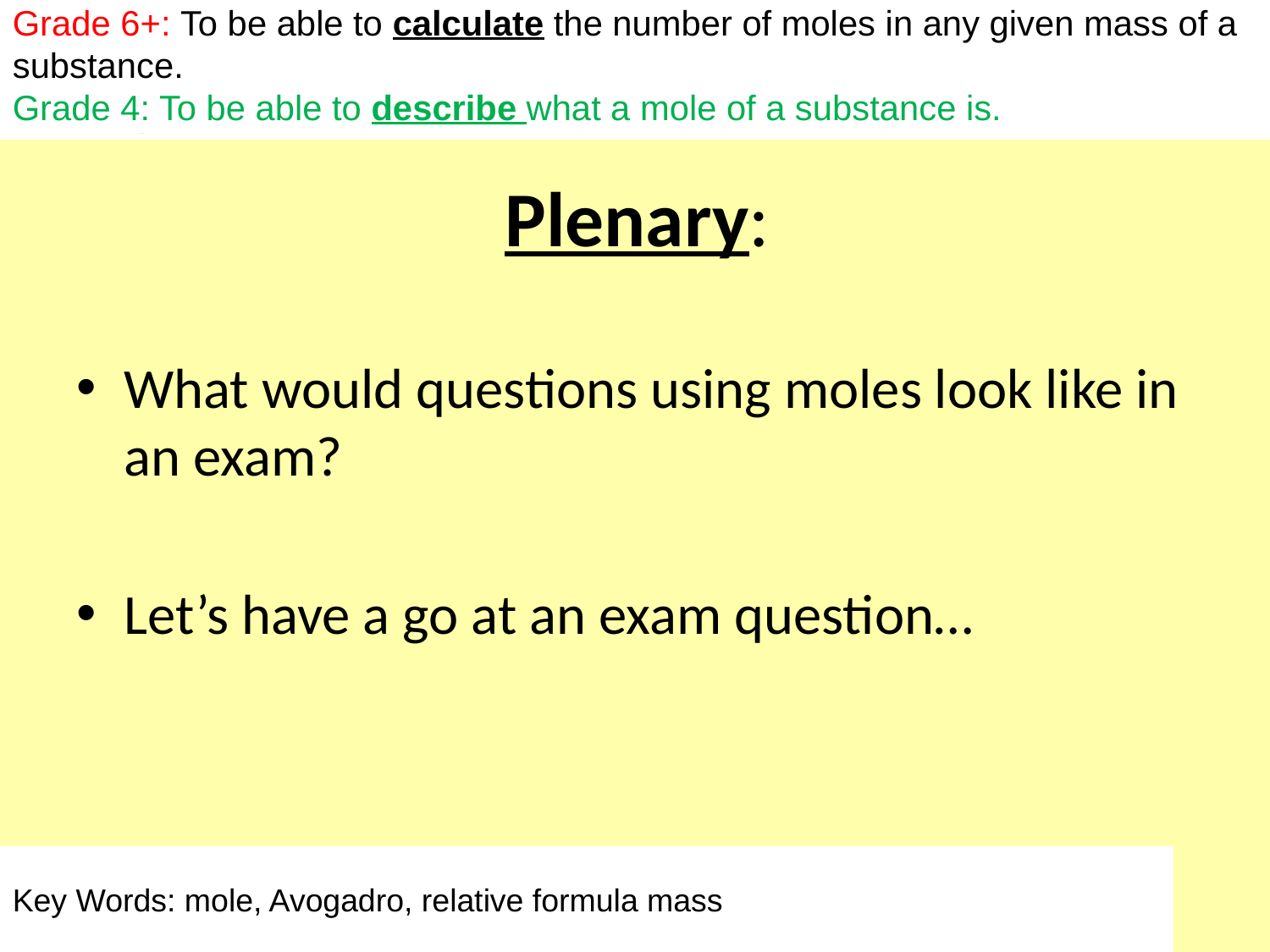

Aspire: To be able to calculate the number of moles in any given mass of a substance.
Challenge: To be able to describe what a mole of a substance is.
Grade 6+: To be able to calculate the number of moles in any given mass of a substance.
Grade 4: To be able to describe what a mole of a substance is.
Grade 5: To be able to calculate the number of moles in any given mass of a substance.
Grade 4: To be able to describe what a mole of a substance is.
# Plenary:
What would questions using moles look like in an exam?

Let’s have a go at an exam question…
Key Words: mole, Avogadro, relative formula mass